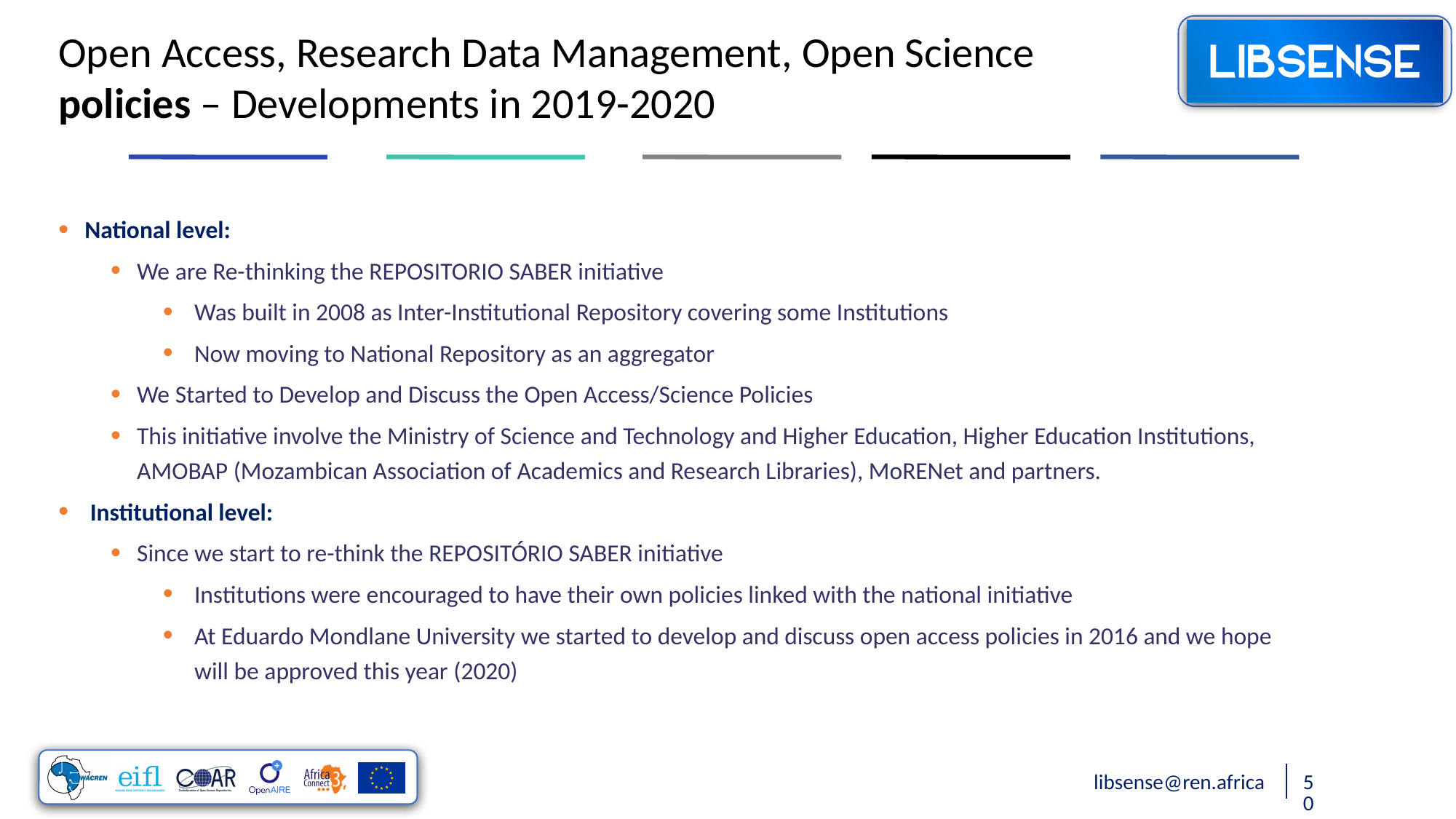

Open Access, Research Data Management, Open Science policies – Developments in 2019-2020
National level:
We are Re-thinking the REPOSITORIO SABER initiative
Was built in 2008 as Inter-Institutional Repository covering some Institutions
Now moving to National Repository as an aggregator
We Started to Develop and Discuss the Open Access/Science Policies
This initiative involve the Ministry of Science and Technology and Higher Education, Higher Education Institutions, AMOBAP (Mozambican Association of Academics and Research Libraries), MoRENet and partners.
 Institutional level:
Since we start to re-think the REPOSITÓRIO SABER initiative
Institutions were encouraged to have their own policies linked with the national initiative
At Eduardo Mondlane University we started to develop and discuss open access policies in 2016 and we hope will be approved this year (2020)
libsense@ren.africa
50